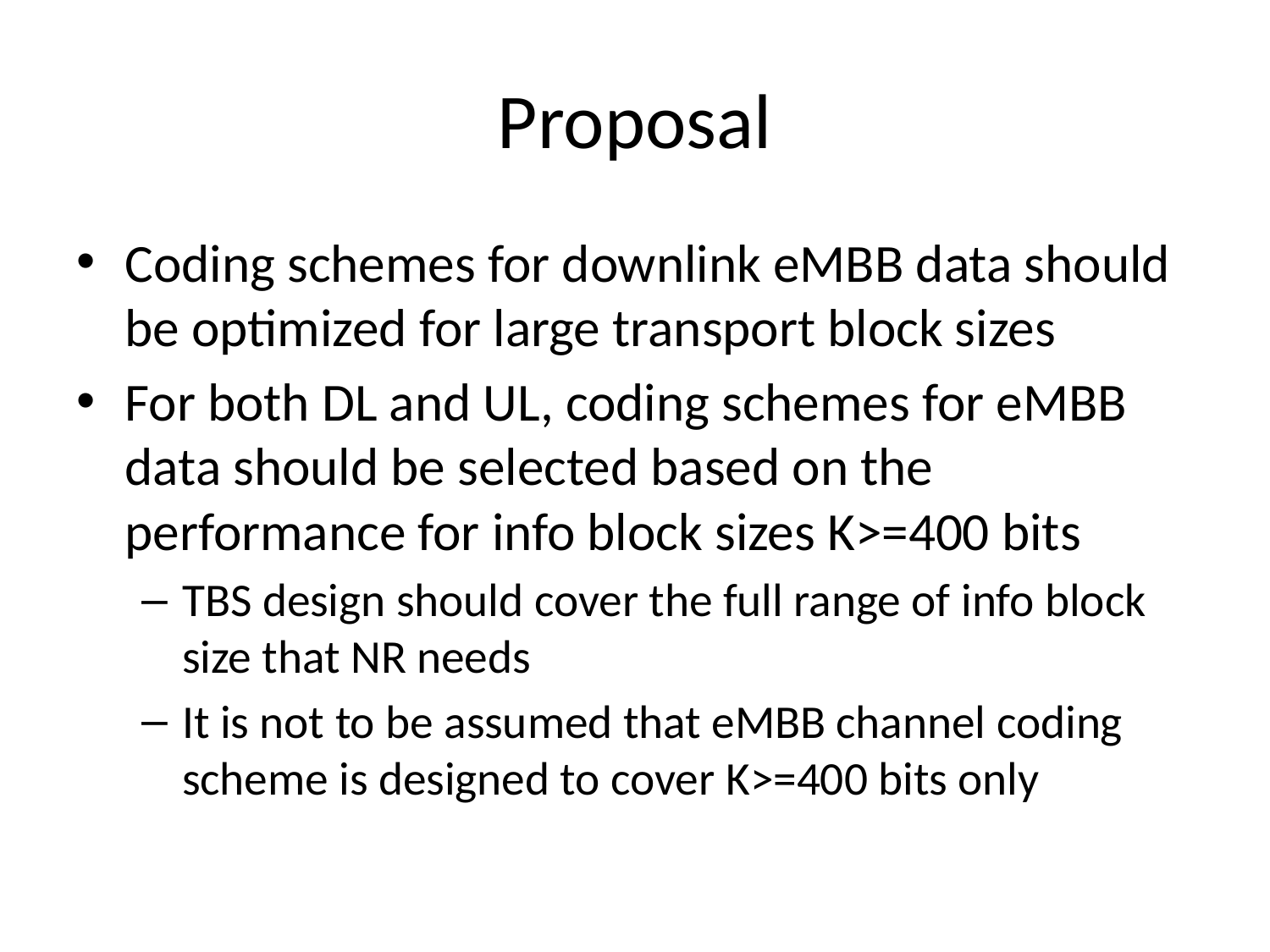

# Proposal
Coding schemes for downlink eMBB data should be optimized for large transport block sizes
For both DL and UL, coding schemes for eMBB data should be selected based on the performance for info block sizes K>=400 bits
TBS design should cover the full range of info block size that NR needs
It is not to be assumed that eMBB channel coding scheme is designed to cover K>=400 bits only